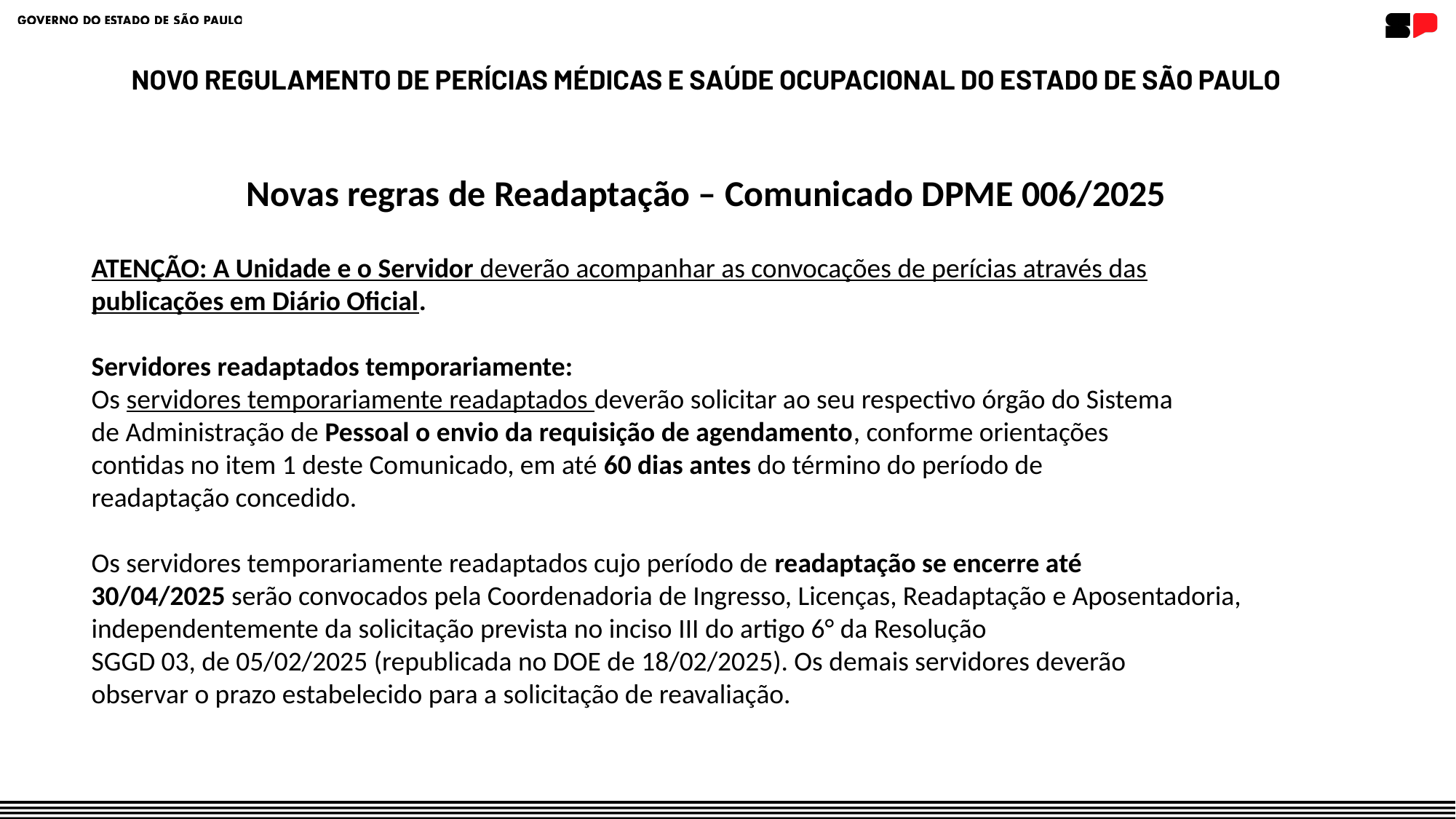

NOVO REGULAMENTO DE PERÍCIAS MÉDICAS E SAÚDE OCUPACIONAL DO ESTADO DE SÃO PAULO

Novas regras de Readaptação – Comunicado DPME 006/2025

ATENÇÃO: A Unidade e o Servidor deverão acompanhar as convocações de perícias através das
publicações em Diário Oficial.

Servidores readaptados temporariamente:
Os servidores temporariamente readaptados deverão solicitar ao seu respectivo órgão do Sistema
de Administração de Pessoal o envio da requisição de agendamento, conforme orientações
contidas no item 1 deste Comunicado, em até 60 dias antes do término do período de
readaptação concedido.

Os servidores temporariamente readaptados cujo período de readaptação se encerre até
30/04/2025 serão convocados pela Coordenadoria de Ingresso, Licenças, Readaptação e Aposentadoria,
independentemente da solicitação prevista no inciso III do artigo 6° da Resolução
SGGD 03, de 05/02/2025 (republicada no DOE de 18/02/2025). Os demais servidores deverão
observar o prazo estabelecido para a solicitação de reavaliação.